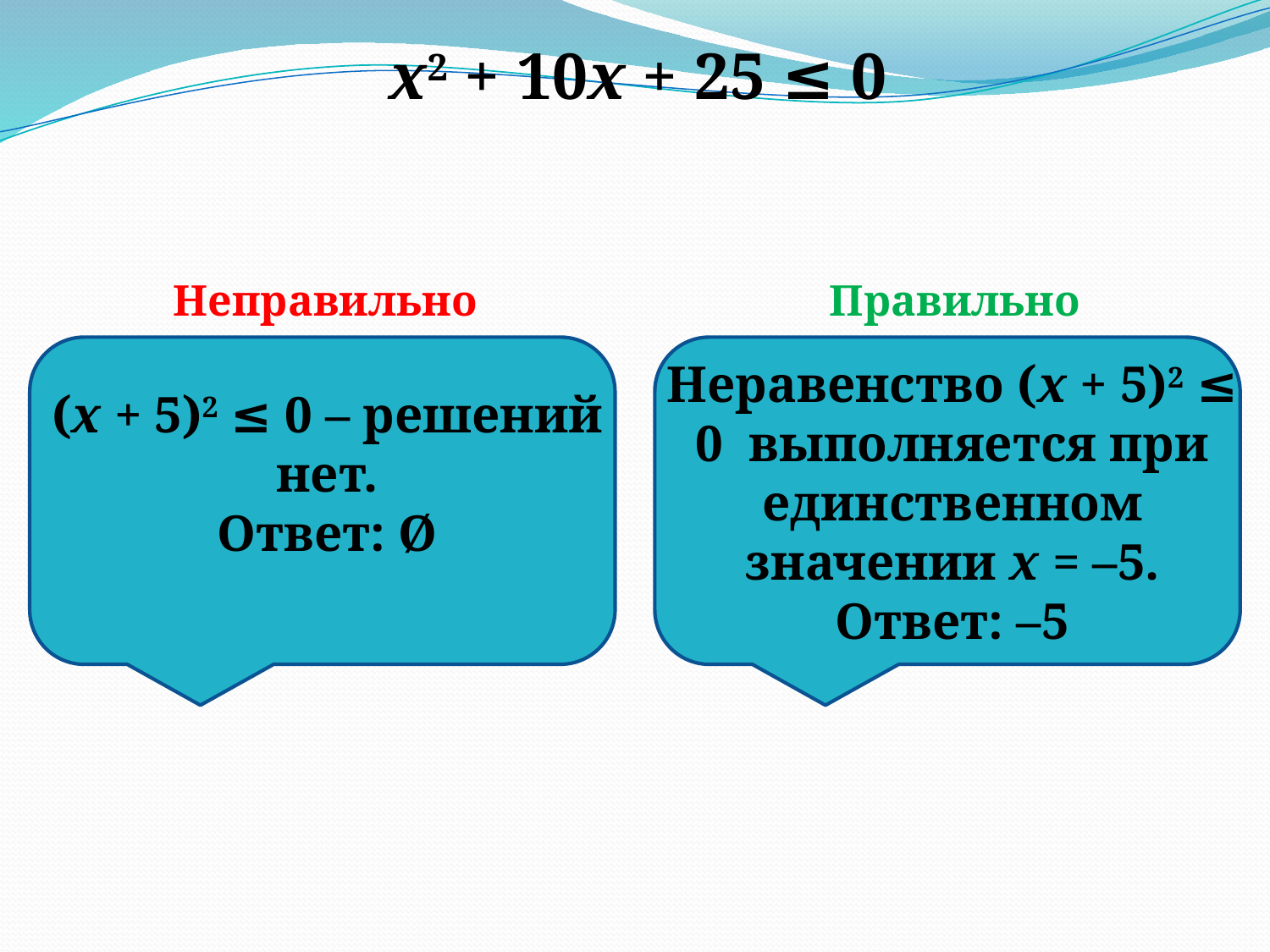

х2 + 10x + 25 ≤ 0
Неправильно
Правильно

Неравенство (х + 5)2 ≤ 0  выполняется при единственном значении х = –5.
Ответ: –5
(х + 5)2 ≤ 0 – решений нет.
Ответ: Ø